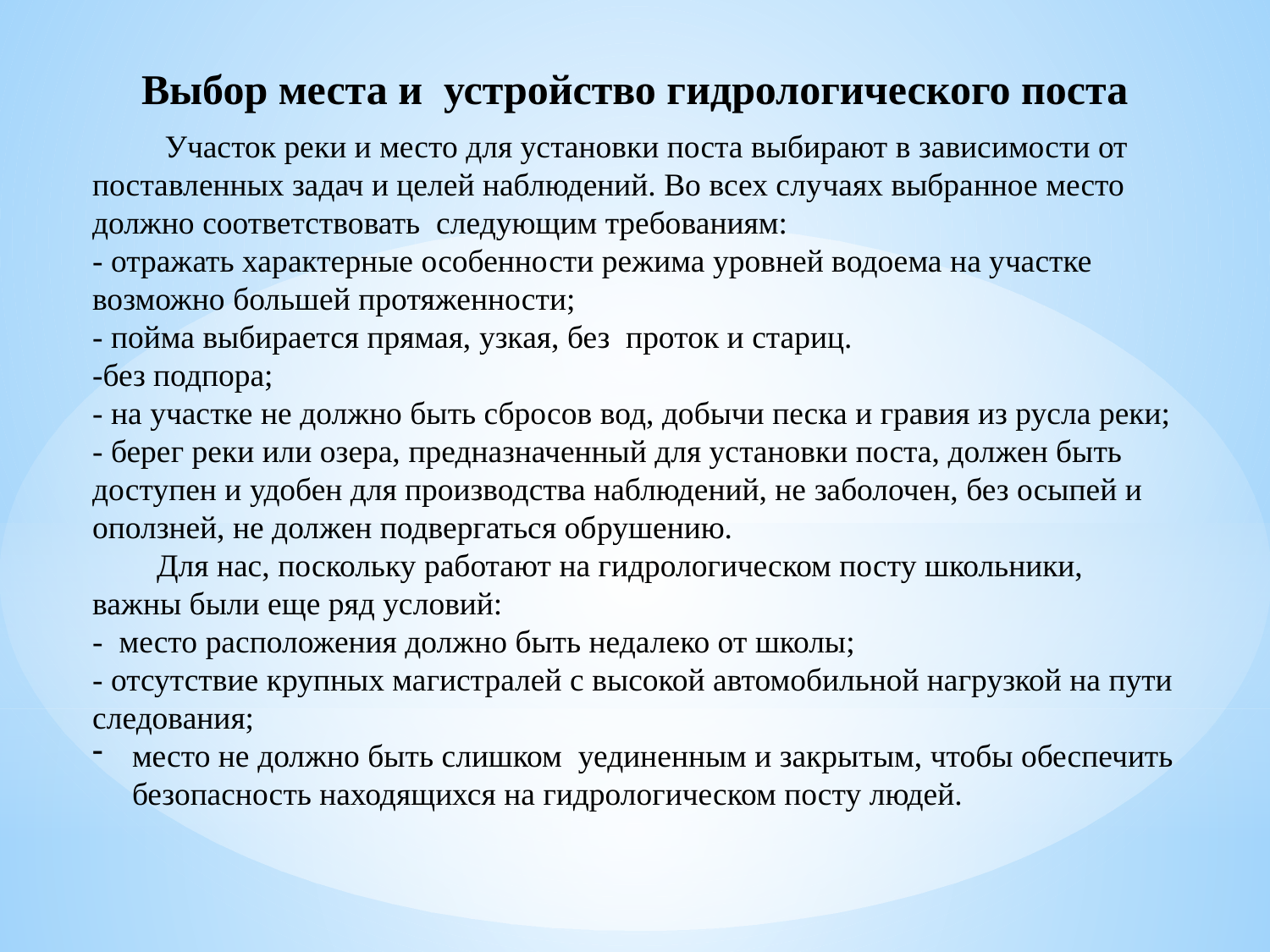

Выбор места и  устройство гидрологического поста
         Участок реки и место для установки поста выбирают в зависимости от поставленных задач и целей наблюдений. Во всех слу­чаях выбранное место должно соответствовать  следующим требованиям:
- отражать характерные особенно­сти режима уровней водоема на участке возможно большей про­тяженности;
- пойма выбирается прямая, узкая, без  проток и стариц.
-без подпора;
- на уча­стке не должно быть сбросов вод, добычи песка и гравия из русла реки;
- берег реки или озера, предназначенный для установки поста, должен быть доступен и удобен для производства наблюдений, не заболочен, без осыпей и оползней, не должен подвергаться об­рушению.
        Для нас, поскольку работают на гидрологическом посту школьники,  важны были еще ряд условий:
-  место расположения должно быть недалеко от школы;
- отсутствие крупных магистралей с высокой автомобильной нагрузкой на пути следования;
место не должно быть слишком  уединенным и закрытым, чтобы обеспечить безопасность находящихся на гидрологическом посту людей.